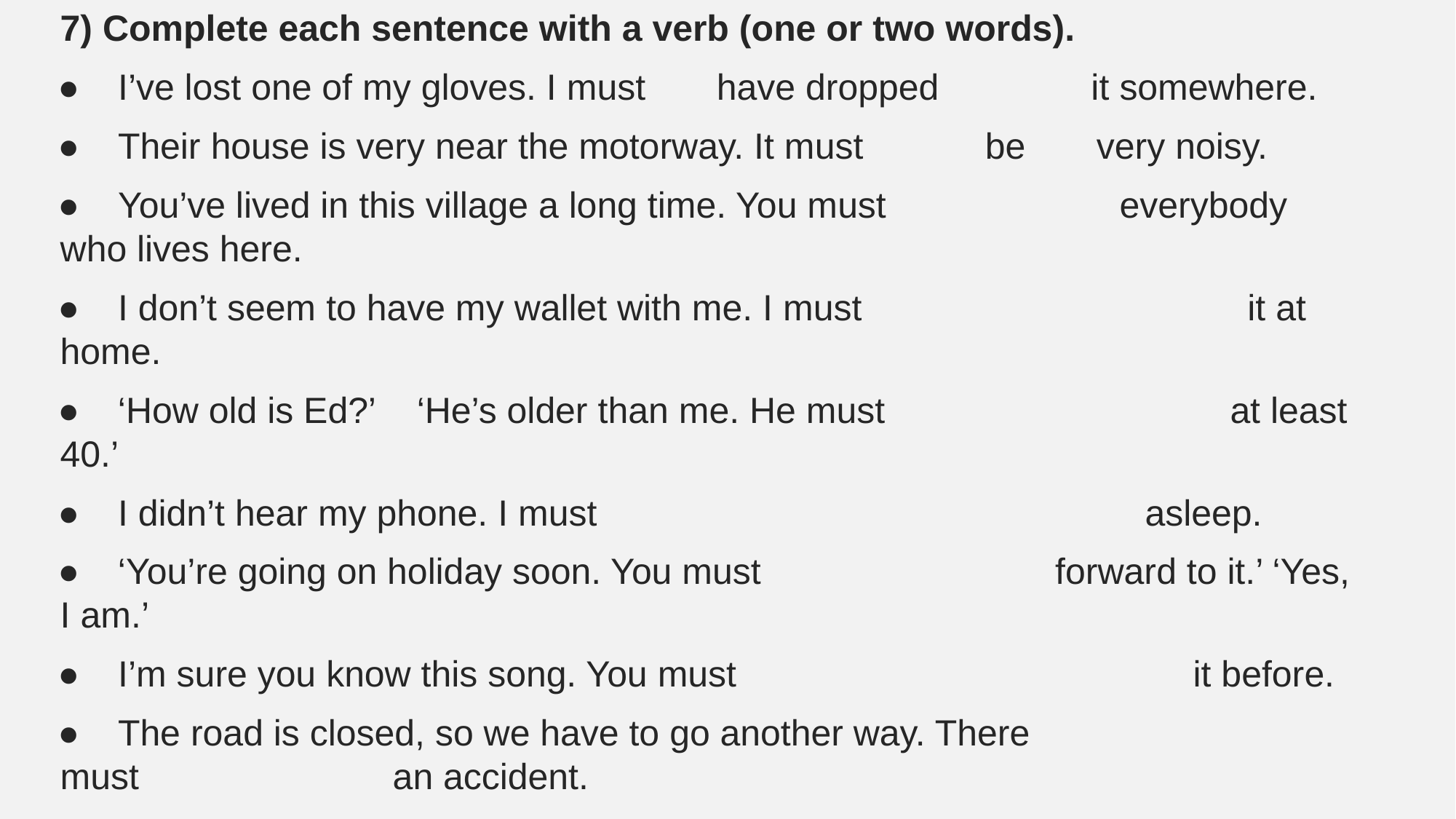

#
7) Complete each sentence with a verb (one or two words).
⦁    I’ve lost one of my gloves. I must       have dropped               it somewhere.
⦁    Their house is very near the motorway. It must            be       very noisy.
⦁    You’ve lived in this village a long time. You must                       everybody who lives here.
⦁    I don’t seem to have my wallet with me. I must                                      it at home.
⦁    ‘How old is Ed?’    ‘He’s older than me. He must                                  at least 40.’
⦁    I didn’t hear my phone. I must                                                      asleep.
⦁    ‘You’re going on holiday soon. You must                             forward to it.’ ‘Yes, I am.’
⦁    I’m sure you know this song. You must                                             it before.
⦁    The road is closed, so we have to go another way. There must                         an accident.
⦁    ‘Do you have a car?’  ‘You must                            ! How could I afford to have a car?’
⦁    David is the managing director of a large company, so he must                  quite a high salary.